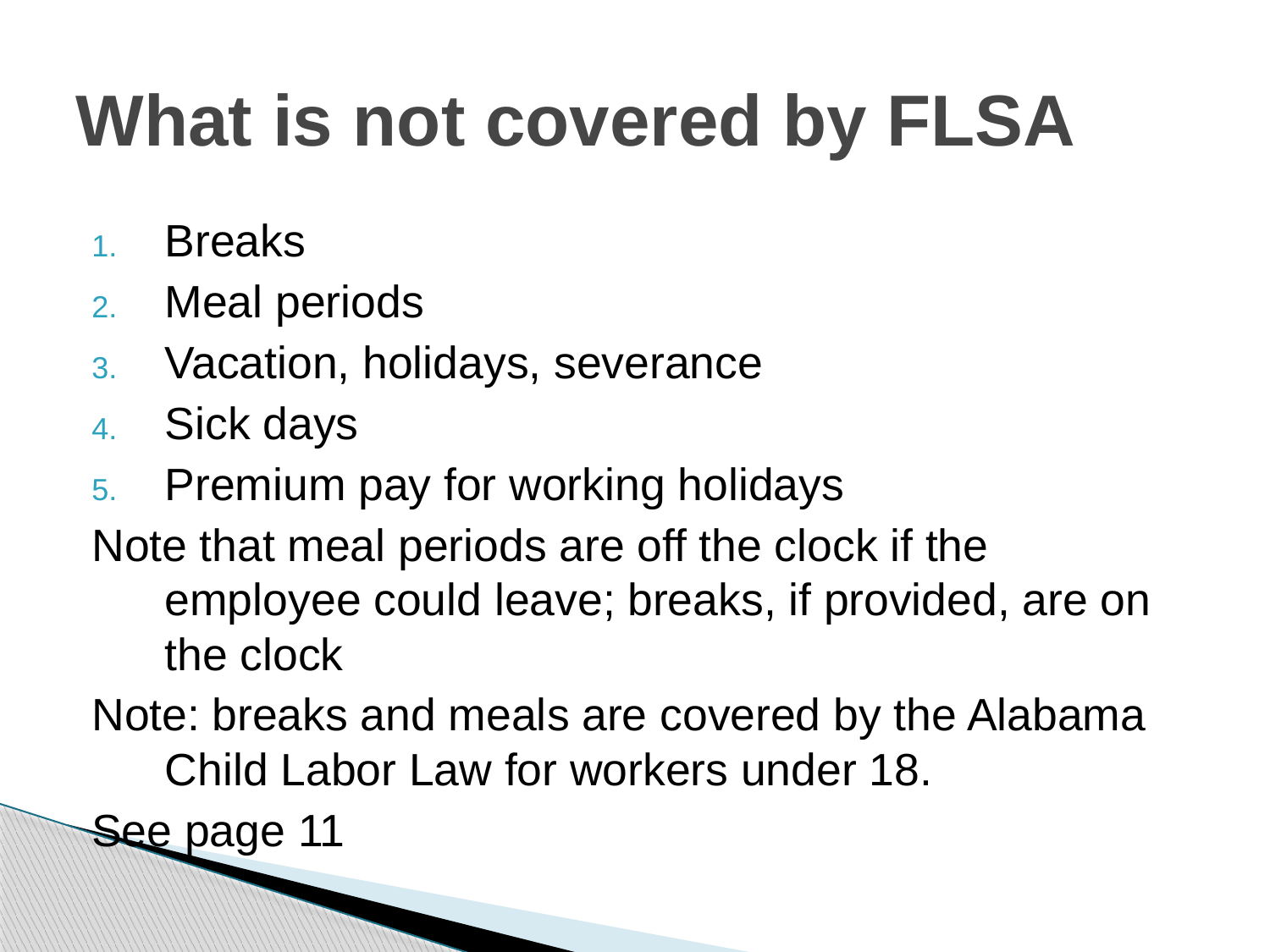

# What is not covered by FLSA
Breaks
Meal periods
Vacation, holidays, severance
Sick days
Premium pay for working holidays
Note that meal periods are off the clock if the employee could leave; breaks, if provided, are on the clock
Note: breaks and meals are covered by the Alabama Child Labor Law for workers under 18.
See page 11